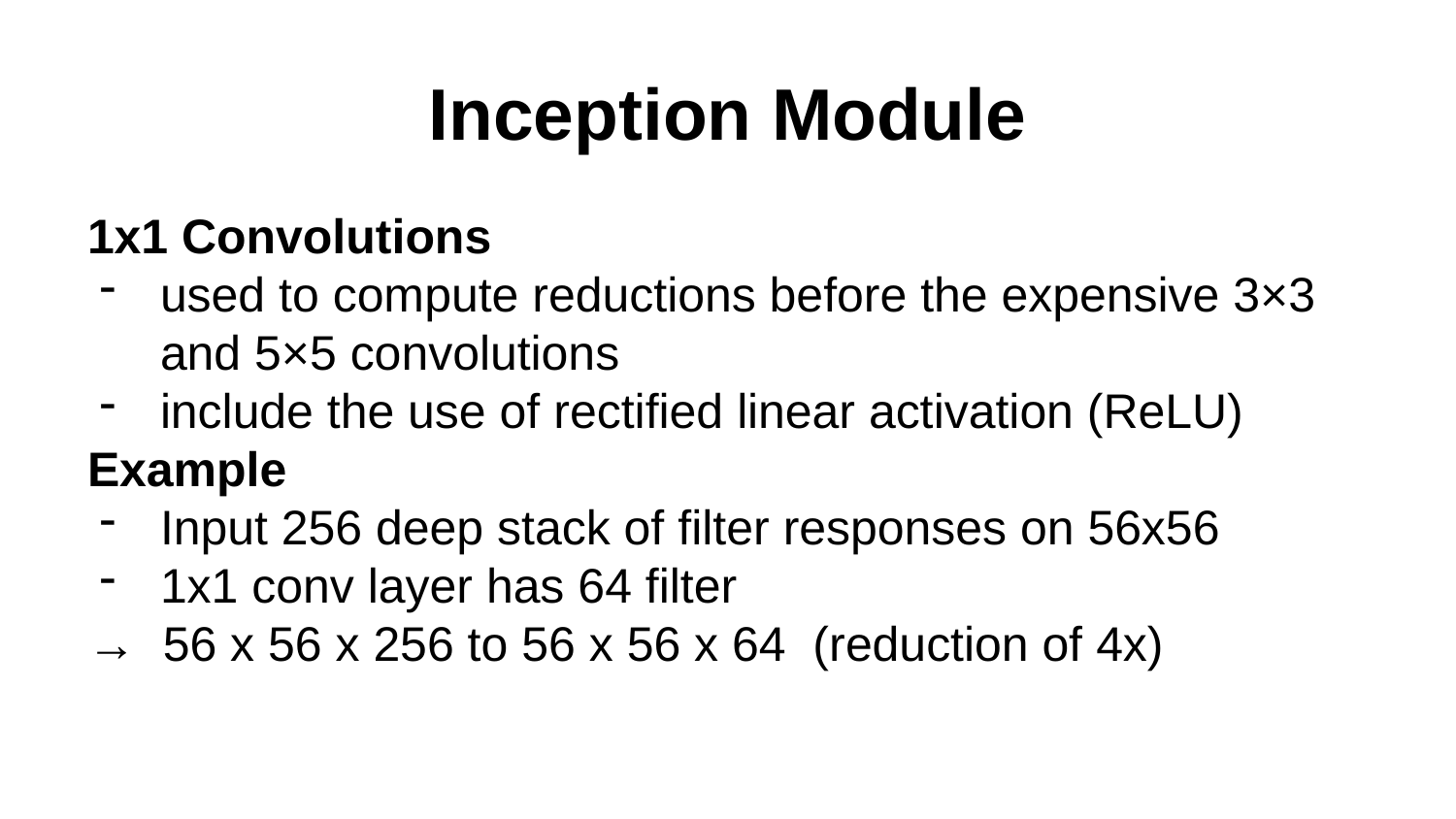

# Inception Module
1x1 Convolutions
used to compute reductions before the expensive 3×3 and 5×5 convolutions
include the use of rectified linear activation (ReLU)
Example
Input 256 deep stack of filter responses on 56x56
1x1 conv layer has 64 filter
→  56 x 56 x 256 to 56 x 56 x 64  (reduction of 4x)